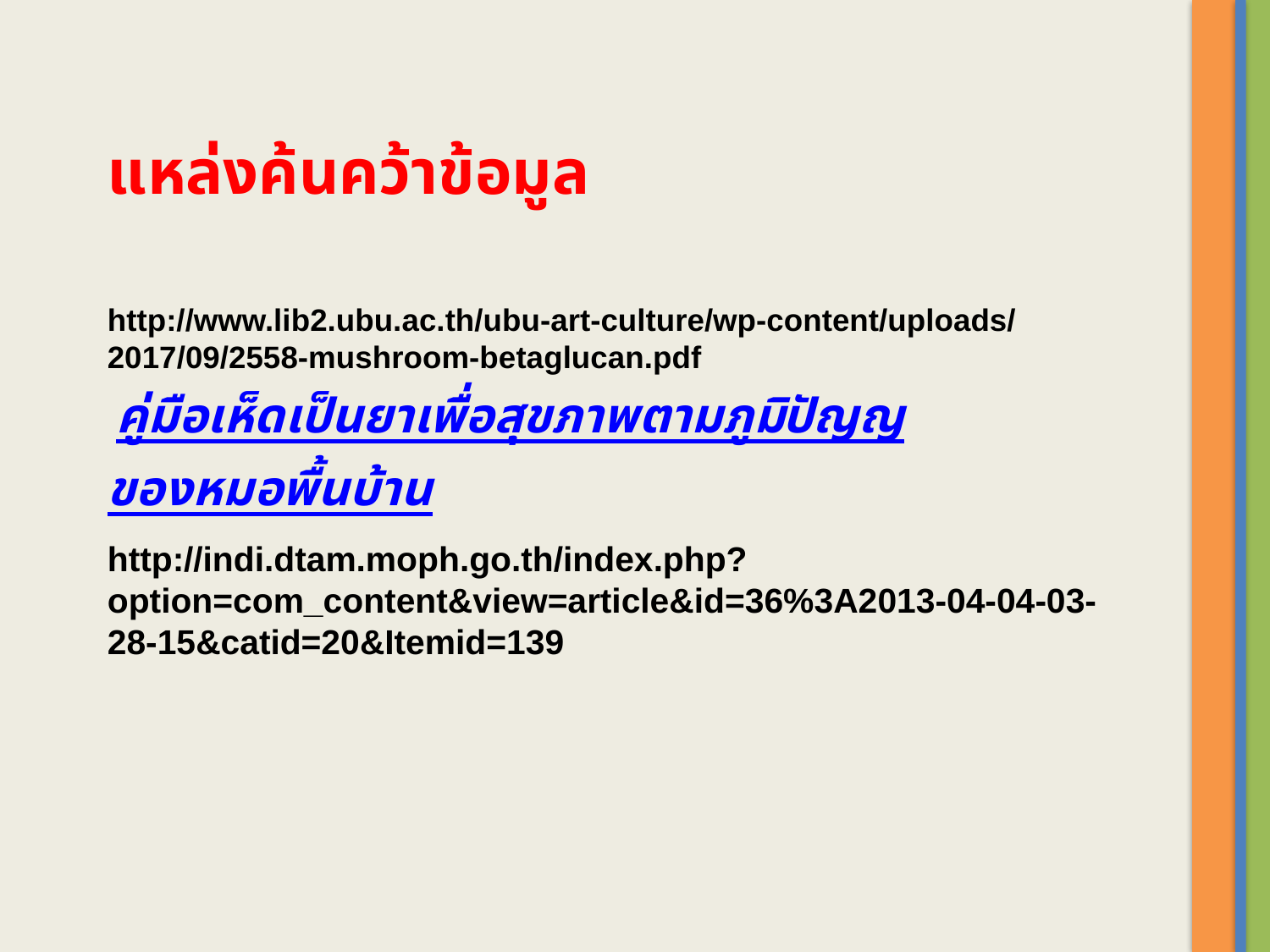

แหล่งค้นคว้าข้อมูล

http://www.lib2.ubu.ac.th/ubu-art-culture/wp-content/uploads/2017/09/2558-mushroom-betaglucan.pdf
 คู่มือเห็ดเป็นยาเพื่อสุขภาพตามภูมิปัญญของหมอพื้นบ้าน
http://indi.dtam.moph.go.th/index.php?option=com_content&view=article&id=36%3A2013-04-04-03-28-15&catid=20&Itemid=139